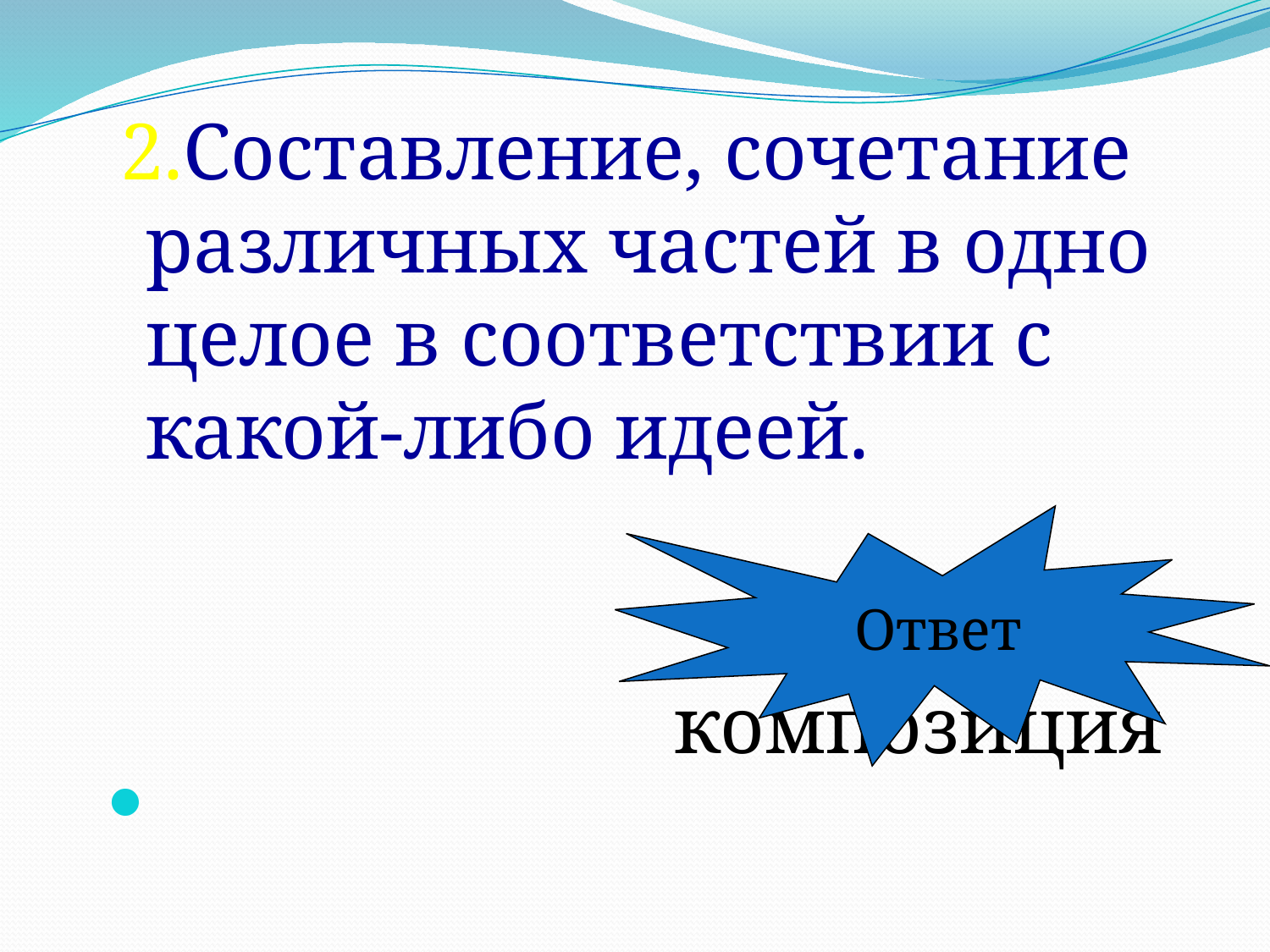

2.Составление, сочетание различных частей в одно целое в соответствии с какой-либо идеей.
                                                                                       композиция

Ответ